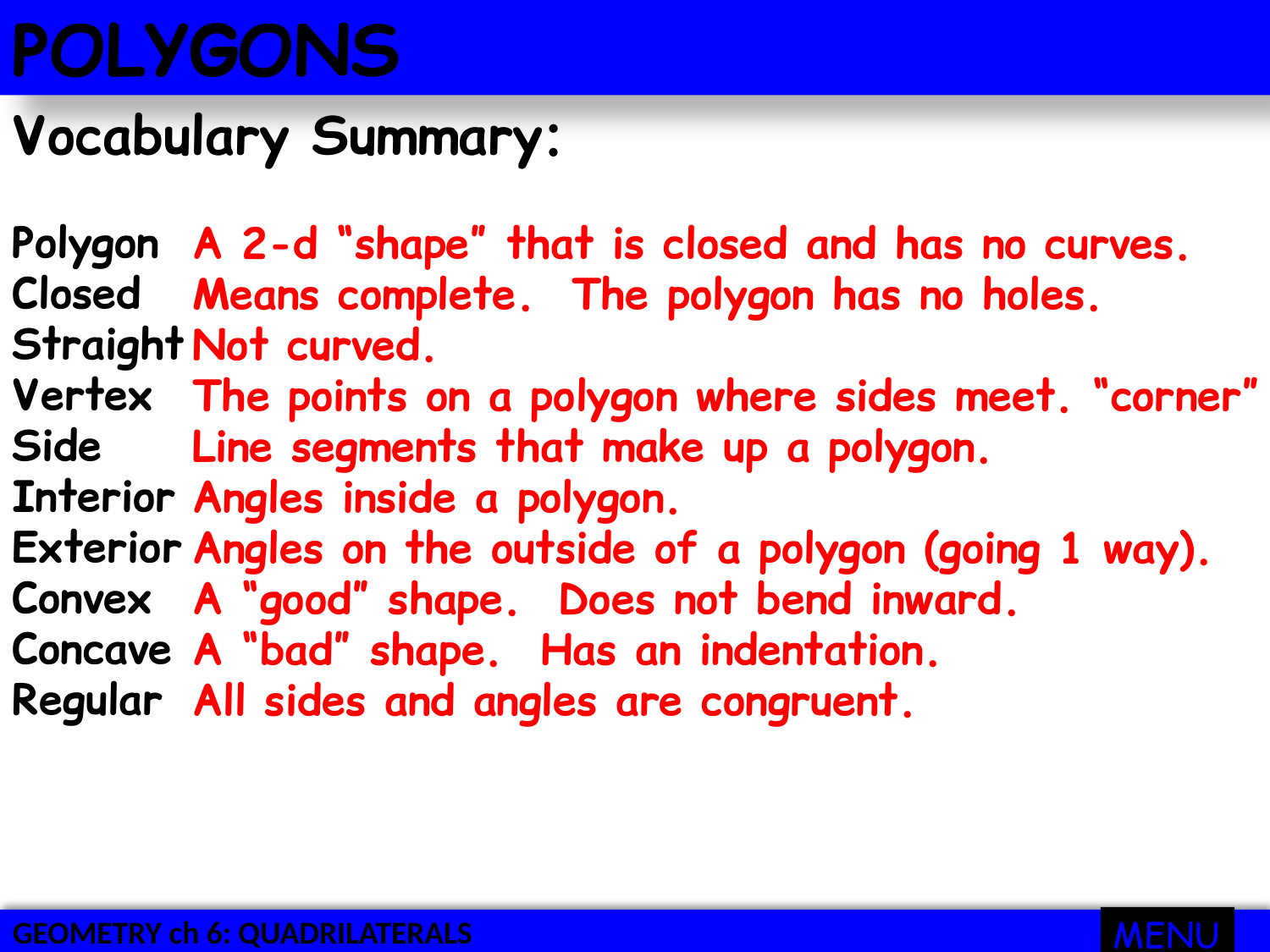

POLYGONS
Vocabulary Summary:

Polygon
Closed
Straight
Vertex
Side
Interior
Exterior
Convex
Concave
Regular

A 2-d “shape” that is closed and has no curves.
Means complete.  The polygon has no holes.
Not curved.
The points on a polygon where sides meet. “corner”
Line segments that make up a polygon.
Angles inside a polygon.
Angles on the outside of a polygon (going 1 way).
A “good” shape.  Does not bend inward.
A “bad” shape.  Has an indentation.
All sides and angles are congruent.

MENU
GEOMETRY ch 6: QUADRILATERALS